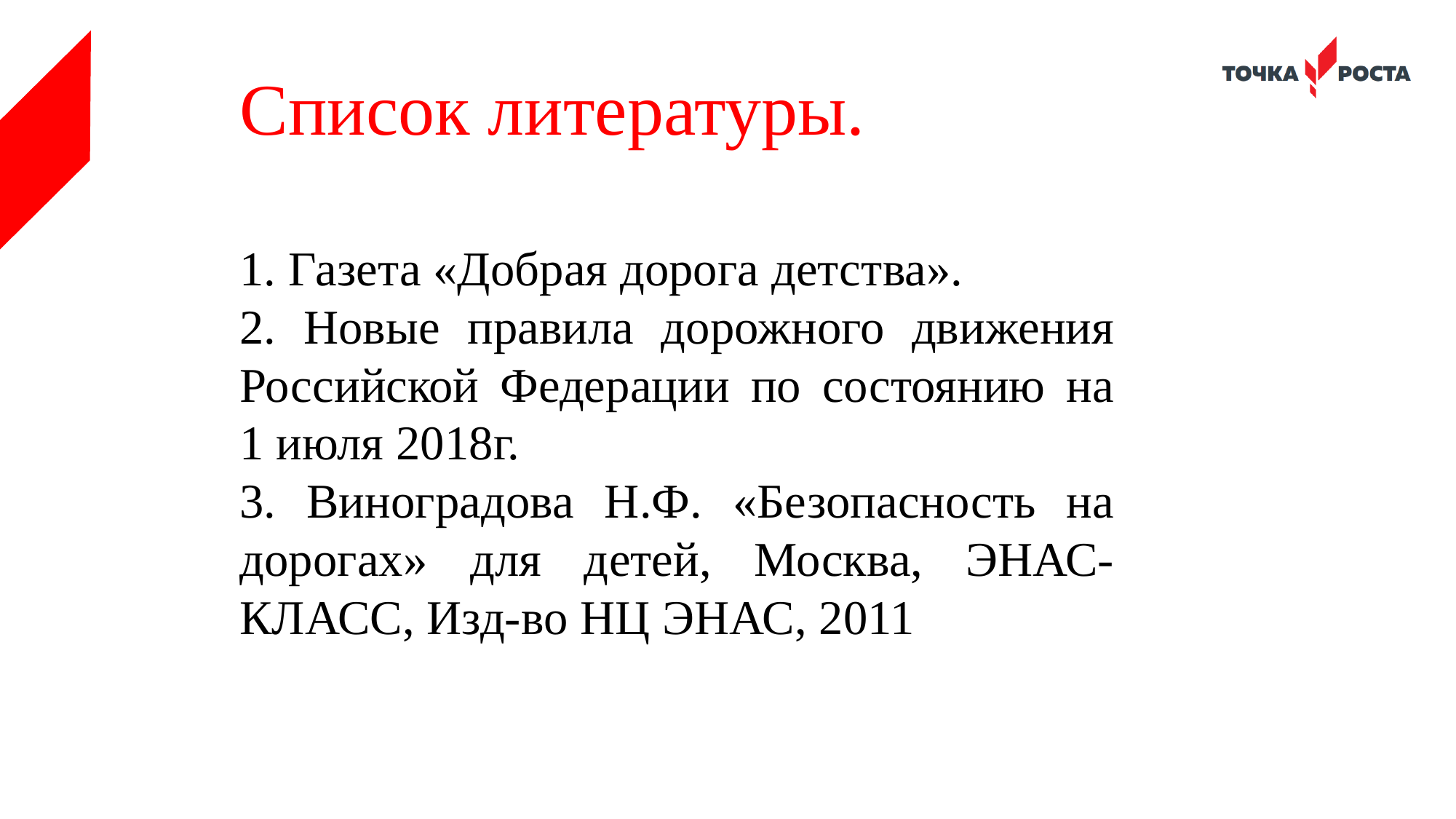

Список литературы.

1. Газета «Добрая дорога детства».
2. Новые правила дорожного движения Российской Федерации по состоянию на 1 июля 2018г.
3. Виноградова Н.Ф. «Безопасность на дорогах» для детей, Москва, ЭНАС-КЛАСС, Изд-во НЦ ЭНАС, 2011